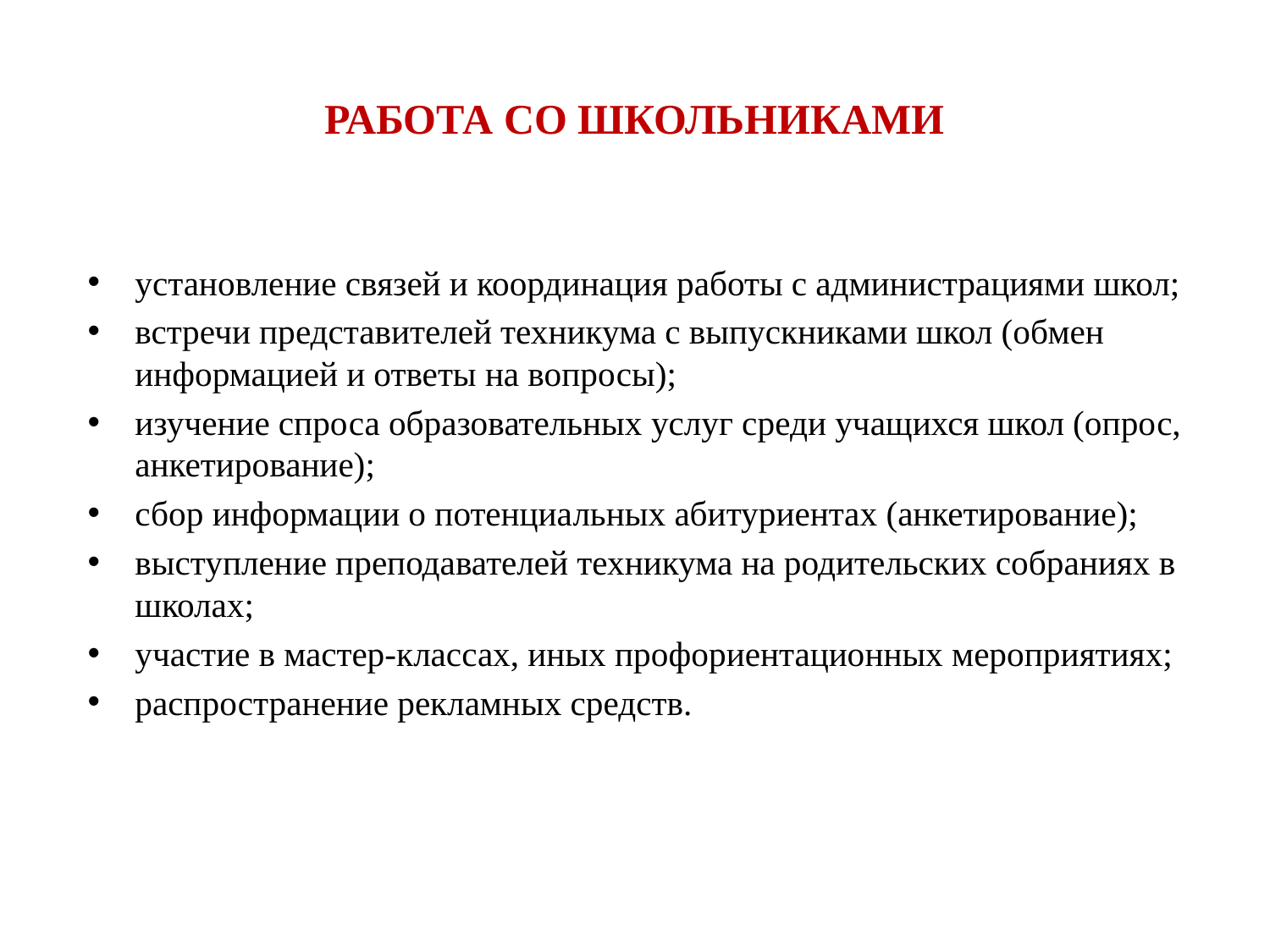

# РАБОТА СО ШКОЛЬНИКАМИ

установление связей и координация работы с администрациями школ;
встречи представителей техникума с выпускниками школ (обмен информацией и ответы на вопросы);
изучение спроса образовательных услуг среди учащихся школ (опрос, анкетирование);
сбор информации о потенциальных абитуриентах (анкетирование);
выступление преподавателей техникума на родительских собраниях в школах;
участие в мастер-классах, иных профориентационных мероприятиях;
распространение рекламных средств.